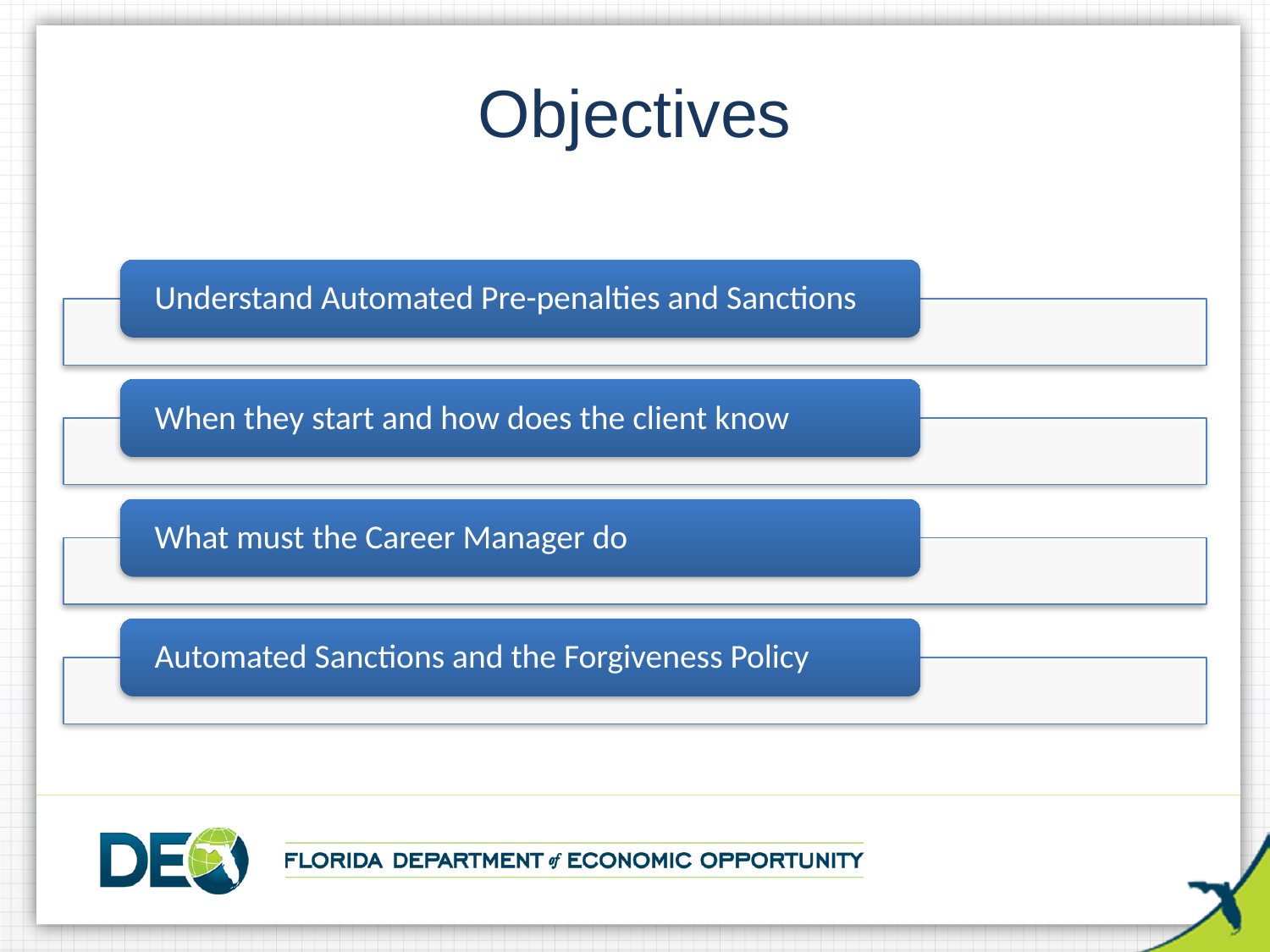

# Objectives
Understand Automated Pre-penalties and Sanctions
When they start and how does the client know
What must the Career Manager do
Automated Sanctions and the Forgiveness Policy